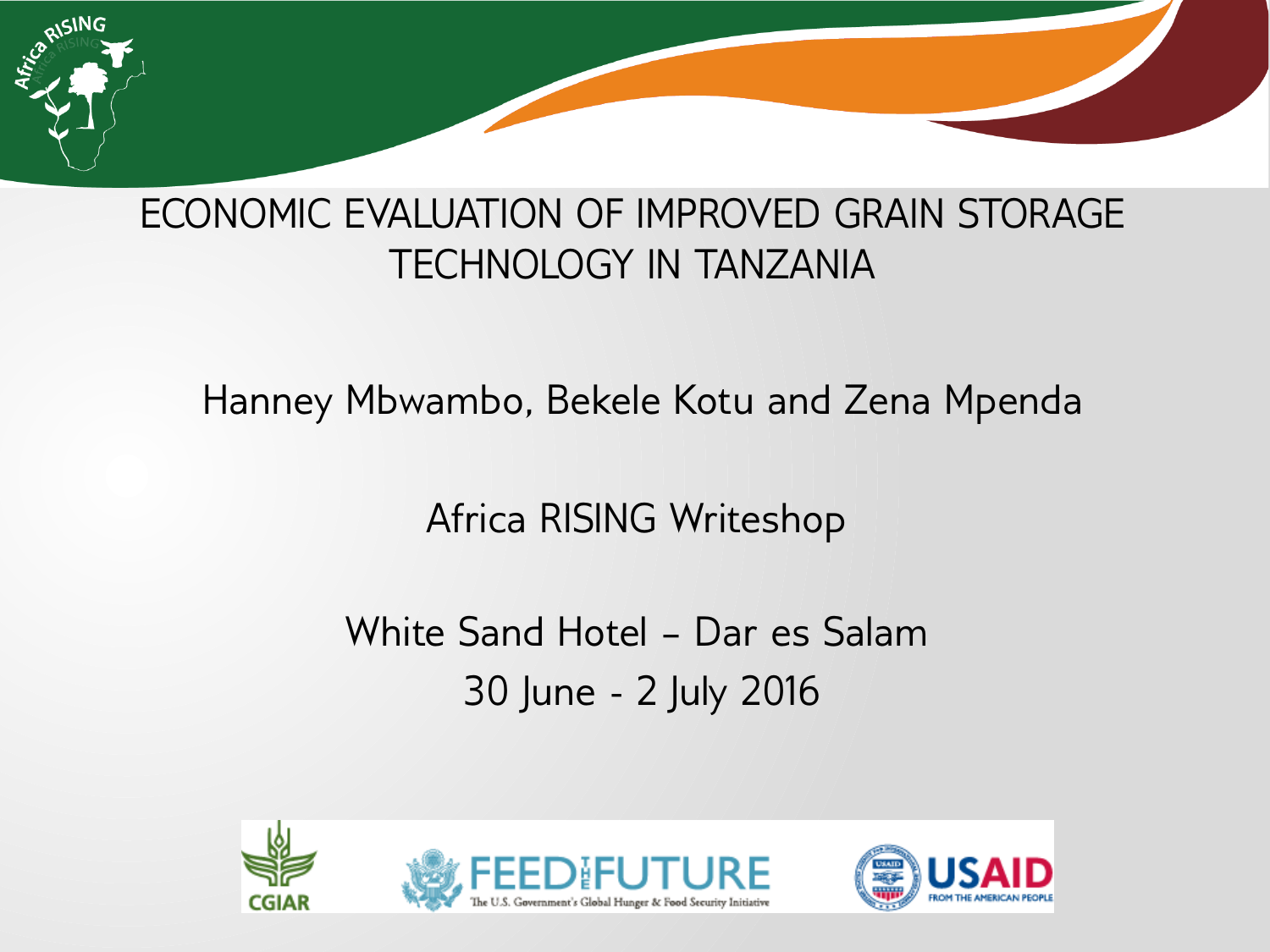

ECONOMIC EVALUATION OF IMPROVED GRAIN STORAGE TECHNOLOGY IN TANZANIA

Hanney Mbwambo, Bekele Kotu and Zena Mpenda

Africa RISING Writeshop

White Sand Hotel – Dar es Salam
30 June - 2 July 2016